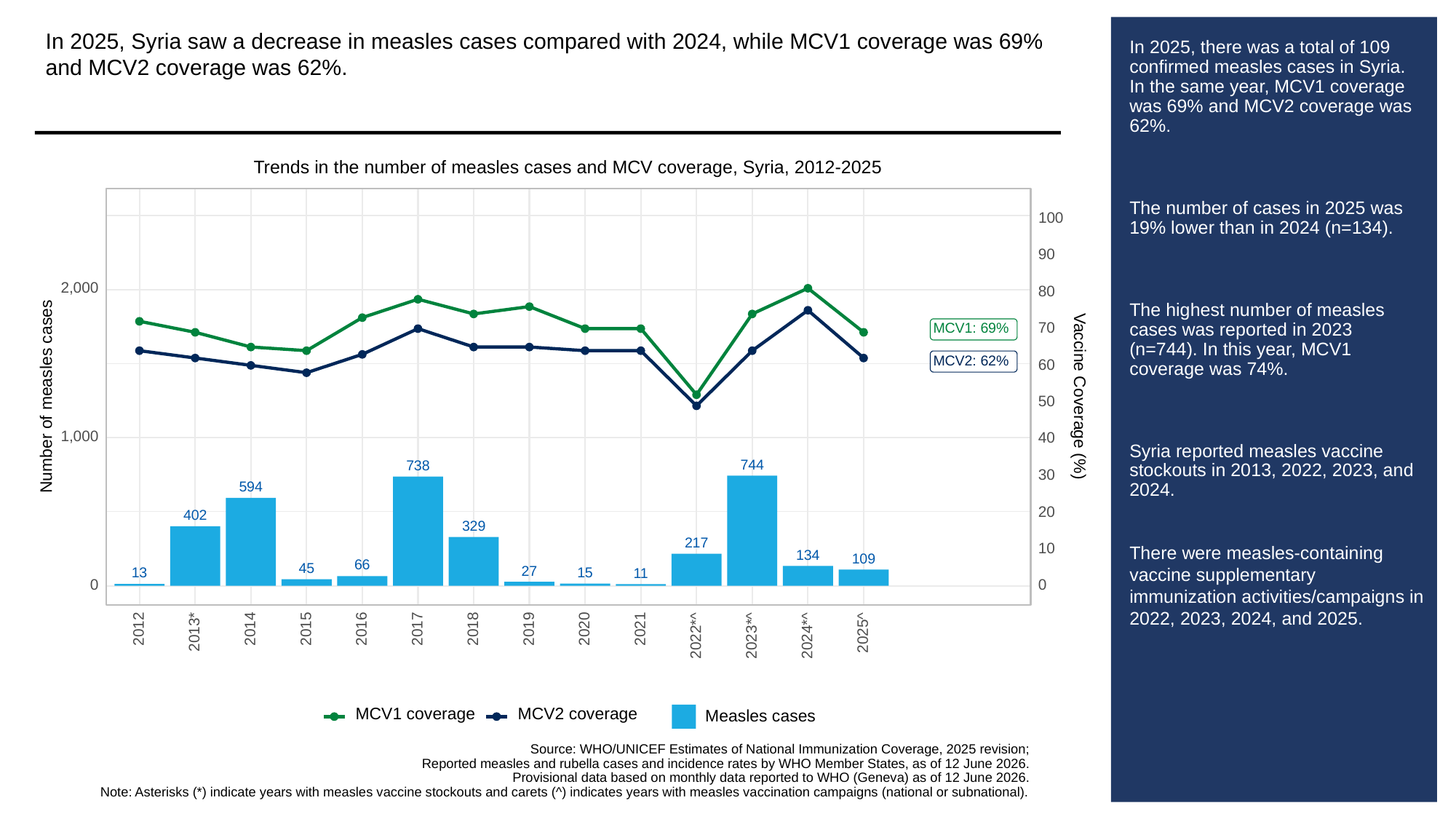

In 2025, Syria saw a decrease in measles cases compared with 2024, while MCV1 coverage was 69% and MCV2 coverage was 62%.
# In 2025, there was a total of 109 confirmed measles cases in Syria. In the same year, MCV1 coverage was 69% and MCV2 coverage was 62%.

The number of cases in 2025 was 19% lower than in 2024 (n=134).

The highest number of measles cases was reported in 2023 (n=744). In this year, MCV1 coverage was 74%.

Syria reported measles vaccine stockouts in 2013, 2022, 2023, and 2024.

There were measles-containing vaccine supplementary immunization activities/campaigns in 2022, 2023, 2024, and 2025.

Trends in the number of measles cases and MCV coverage, Syria, 2012-2025

100

90
2,000

80

70
MCV1: 69%

MCV2: 62%

60

Vaccine Coverage (%)
Number of measles cases

50

1,000
40

744
738
30

594

20
402

329

217
10
134

109
66
45

27
15
13
11

0
0

2012
2014
2015
2016
2017
2018
2019
2020
2021
2013*
2025^
2023*^
2022*^
2024*^

MCV1 coverage
MCV2 coverage
Measles cases

Source: WHO/UNICEF Estimates of National Immunization Coverage, 2025 revision;
Reported measles and rubella cases and incidence rates by WHO Member States, as of 12 June 2026.
Provisional data based on monthly data reported to WHO (Geneva) as of 12 June 2026.
Note: Asterisks (*) indicate years with measles vaccine stockouts and carets (^) indicates years with measles vaccination campaigns (national or subnational).